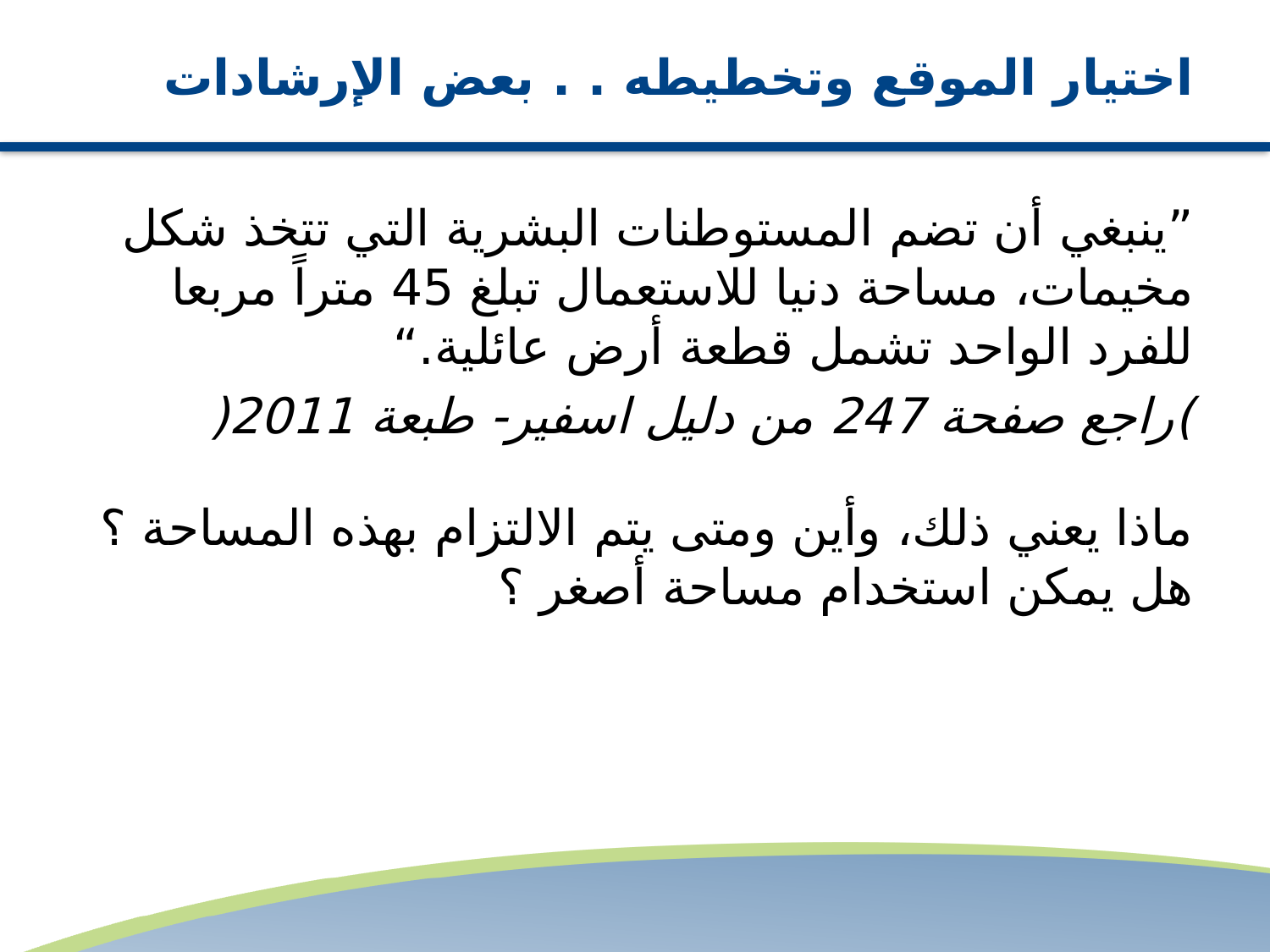

# اختيار الموقع وتخطيطه . . بعض الإرشادات
”ينبغي أن تضم المستوطنات البشرية التي تتخذ شكل مخيمات، مساحة دنيا للاستعمال تبلغ 45 متراً مربعا للفرد الواحد تشمل قطعة أرض عائلية.“
)راجع صفحة 247 من دليل اسفير- طبعة 2011(
ماذا يعني ذلك، وأين ومتى يتم الالتزام بهذه المساحة ؟ هل يمكن استخدام مساحة أصغر ؟